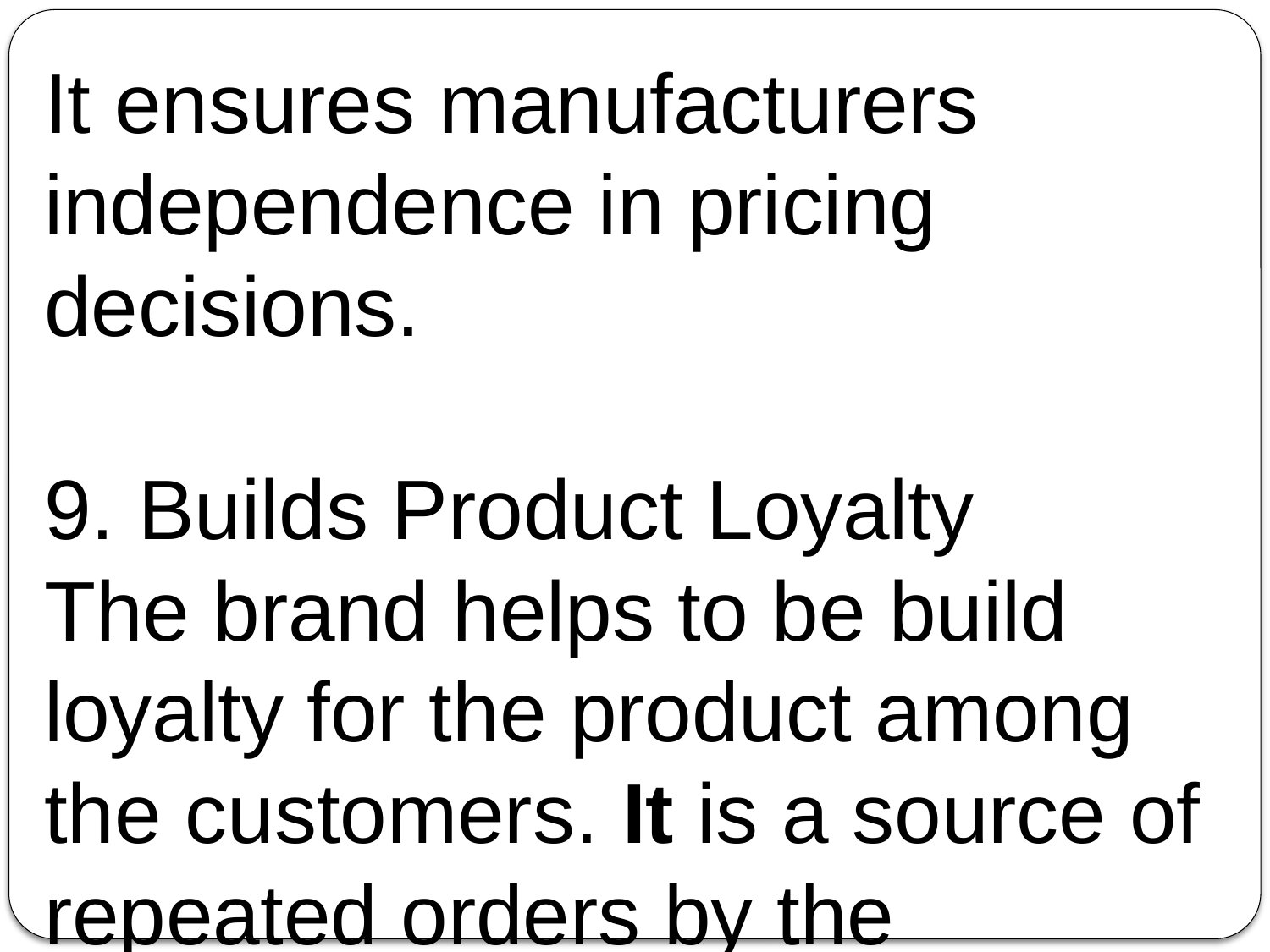

It ensures manufacturers independence in pricing decisions.

9. Builds Product Loyalty
The brand helps to be build loyalty for the product among the customers. It is a source of repeated orders by the customers.